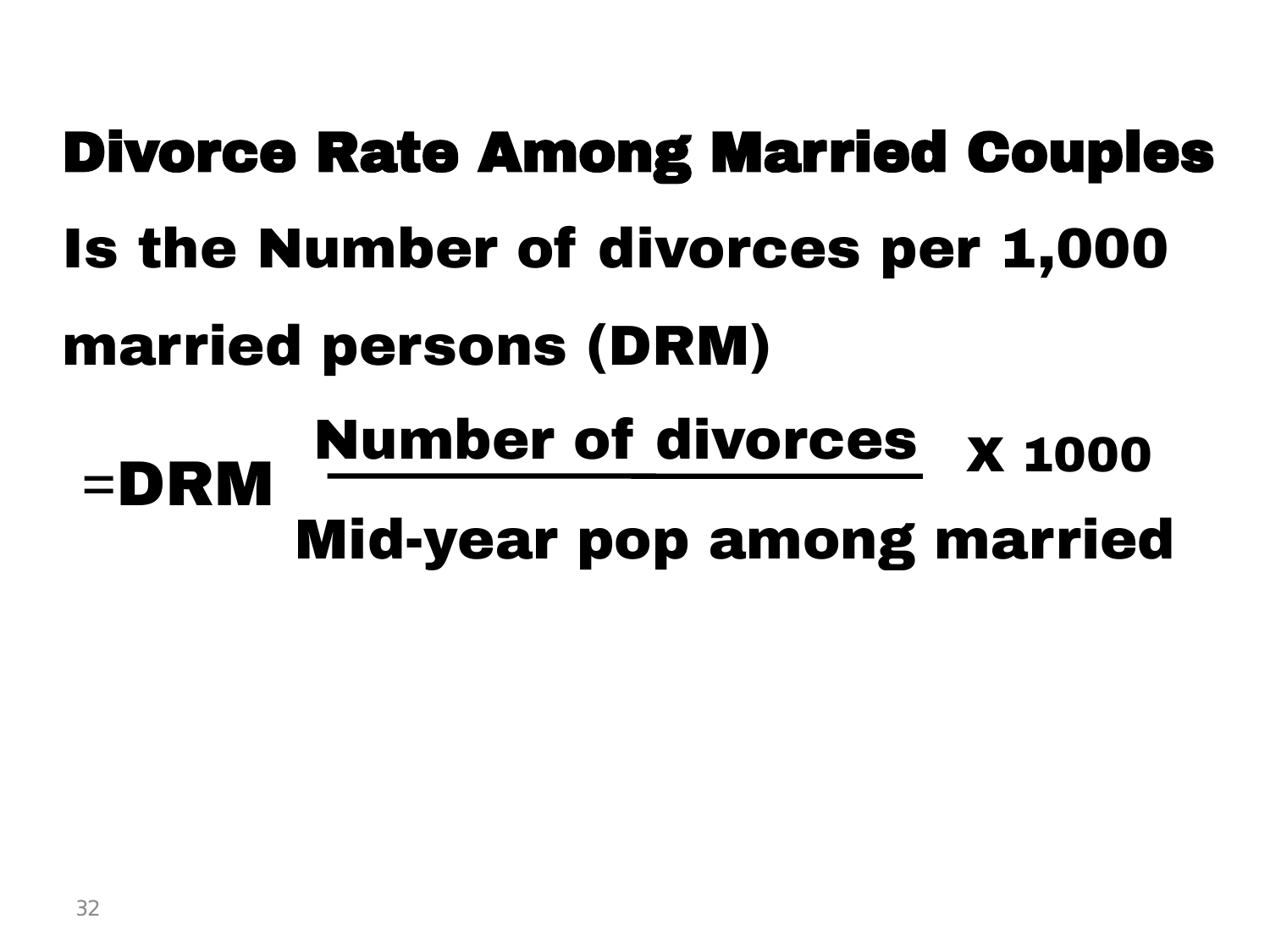

Divorce Rate Among Married Couples
Is the Number of divorces per 1,000 married persons (DRM)

Number of divorces
X 1000
DRM=
Mid-year pop among married
32